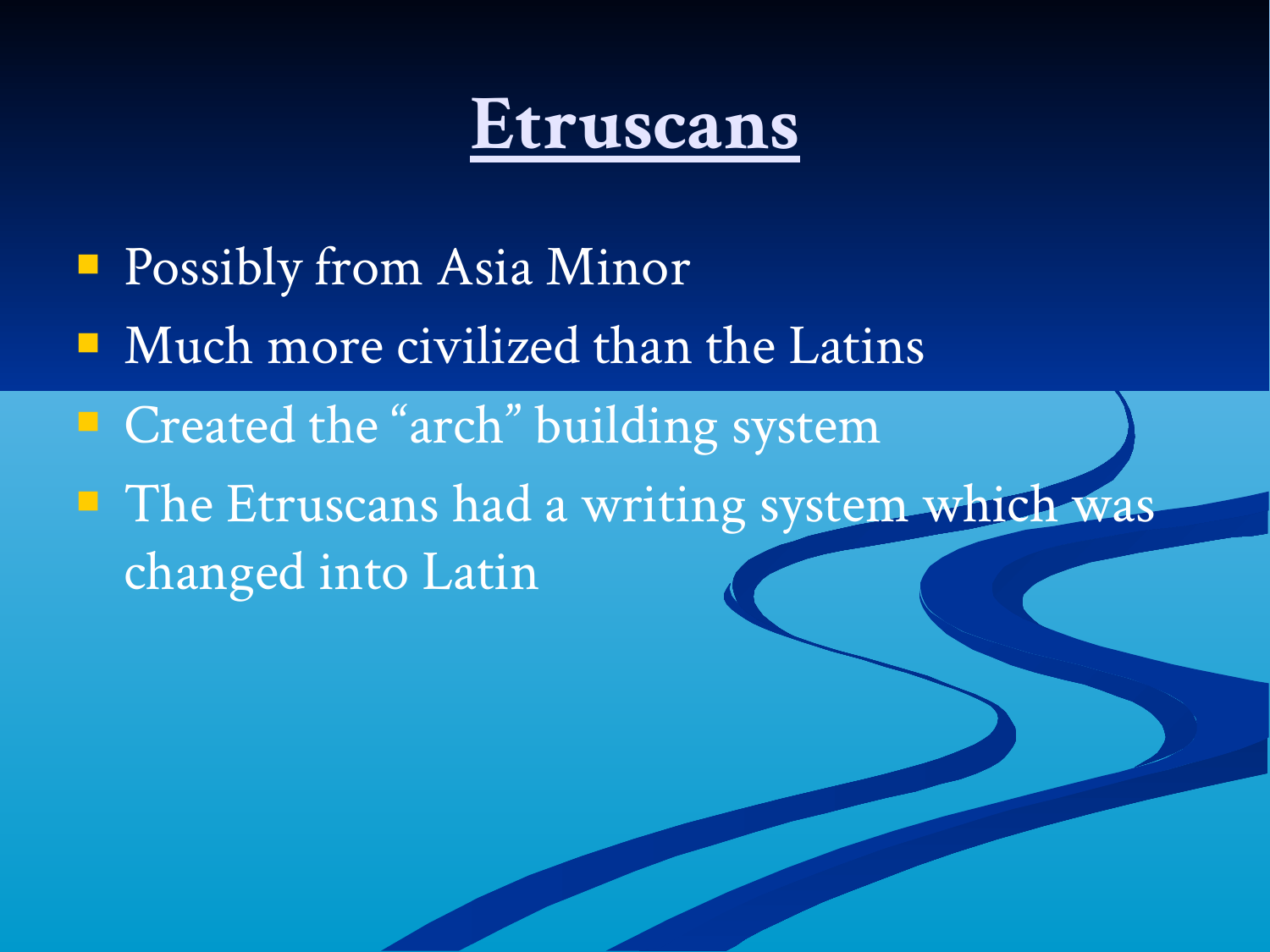

# Etruscans
Possibly from Asia Minor
Much more civilized than the Latins
Created the “arch” building system
The Etruscans had a writing system which was changed into Latin